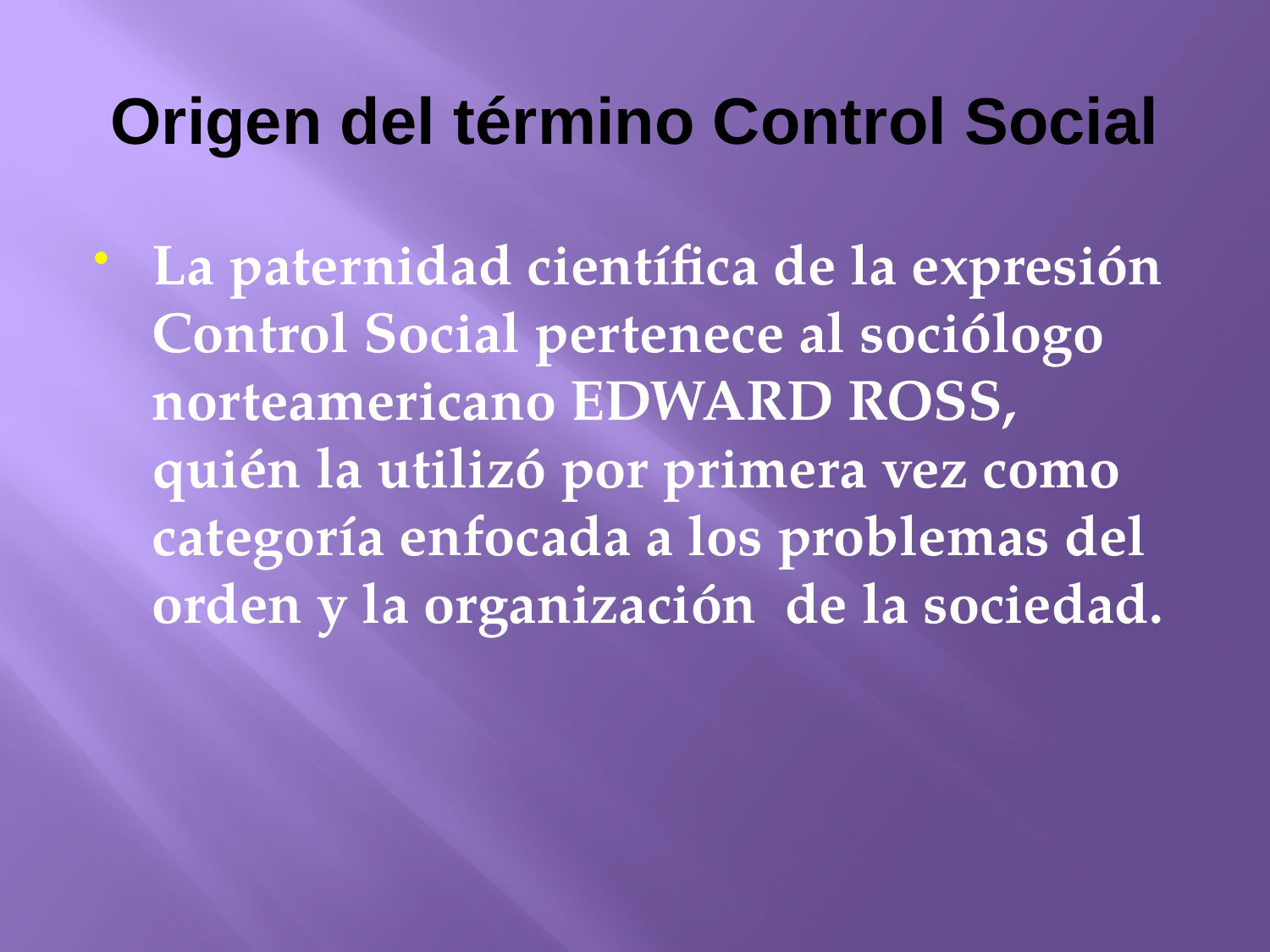

# Origen del término Control Social
La paternidad científica de la expresión Control Social pertenece al sociólogo norteamericano EDWARD ROSS, quién la utilizó por primera vez como categoría enfocada a los problemas del orden y la organización  de la sociedad.